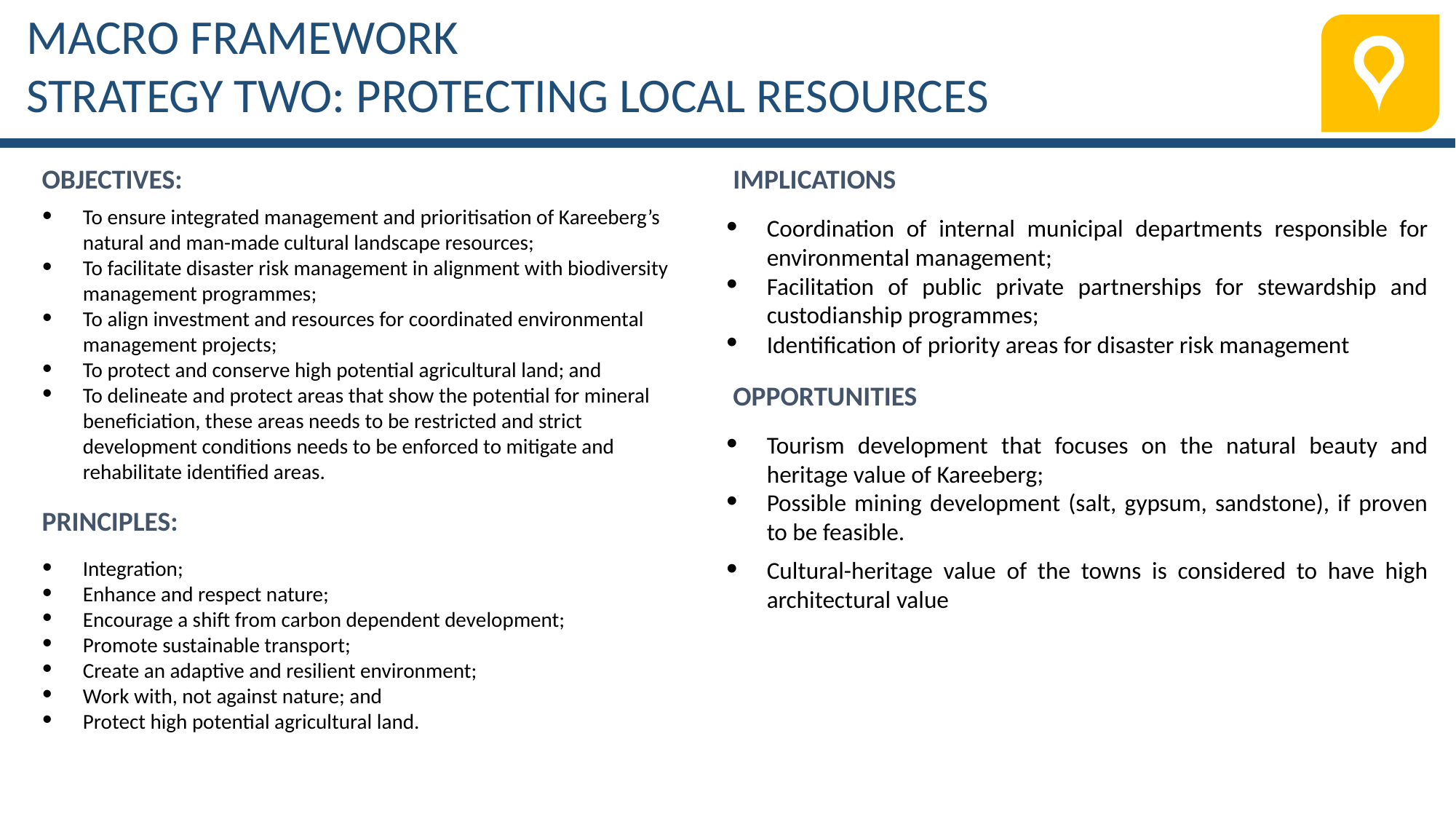

MACRO FRAMEWORK
STRATEGY TWO: PROTECTING LOCAL RESOURCES

Objectives:
To ensure integrated management and prioritisation of Kareeberg’s natural and man-made cultural landscape resources;
To facilitate disaster risk management in alignment with biodiversity management programmes;
To align investment and resources for coordinated environmental management projects;
To protect and conserve high potential agricultural land; and
To delineate and protect areas that show the potential for mineral beneficiation, these areas needs to be restricted and strict development conditions needs to be enforced to mitigate and rehabilitate identified areas.
Principles:
Integration;
Enhance and respect nature;
Encourage a shift from carbon dependent development;
Promote sustainable transport;
Create an adaptive and resilient environment;
Work with, not against nature; and
Protect high potential agricultural land.
Implications
Coordination of internal municipal departments responsible for environmental management;
Facilitation of public private partnerships for stewardship and custodianship programmes;
Identification of priority areas for disaster risk management
Opportunities
Tourism development that focuses on the natural beauty and heritage value of Kareeberg;
Possible mining development (salt, gypsum, sandstone), if proven to be feasible.
Cultural-heritage value of the towns is considered to have high architectural value